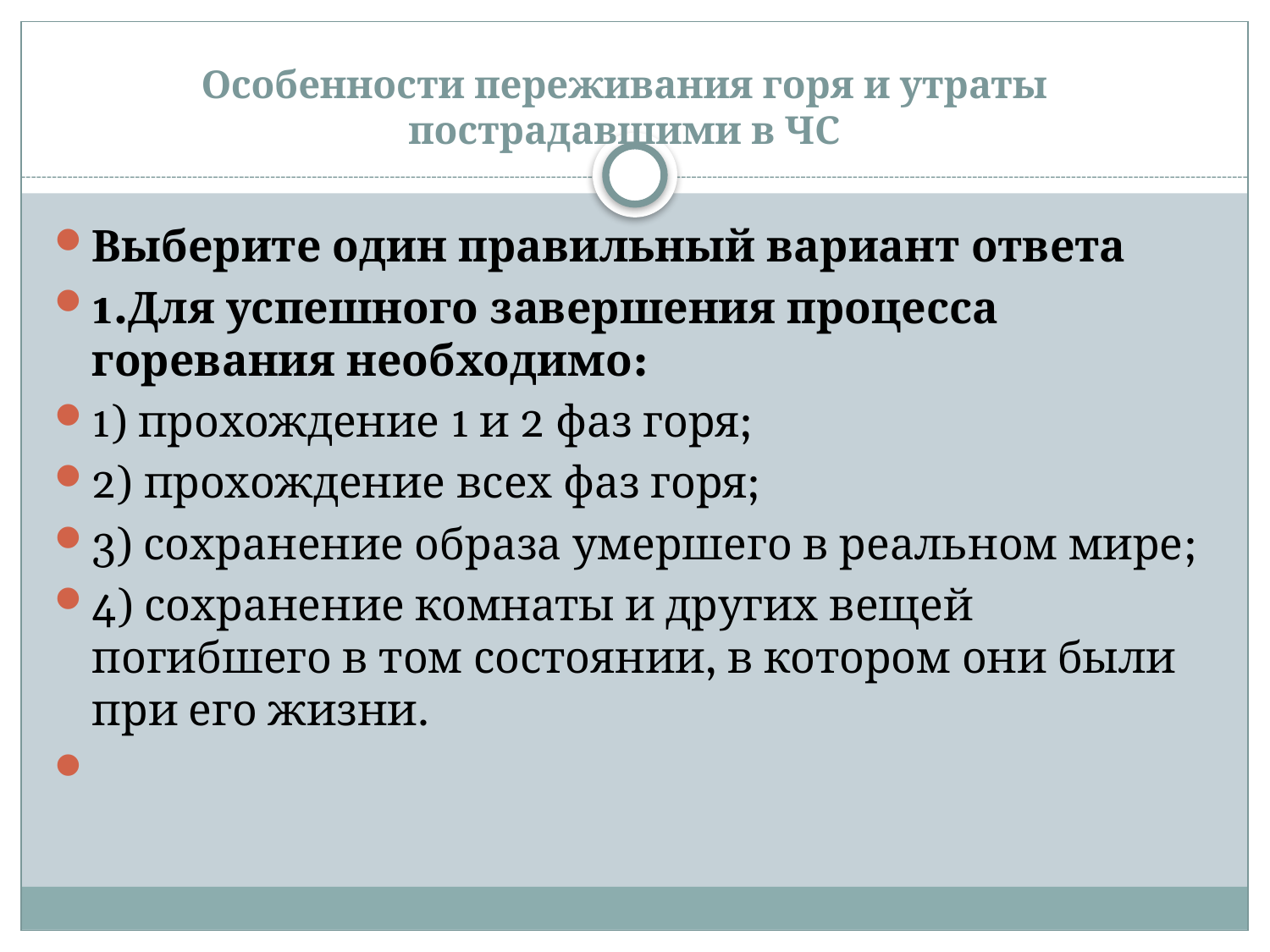

# Особенности переживания горя и утраты пострадавшими в ЧС
Выберите один правильный вариант ответа
1.Для успешного завершения процесса горевания необходимо:
1) прохождение 1 и 2 фаз горя;
2) прохождение всех фаз горя;
3) сохранение образа умершего в реальном мире;
4) сохранение комнаты и других вещей погибшего в том состоянии, в котором они были при его жизни.